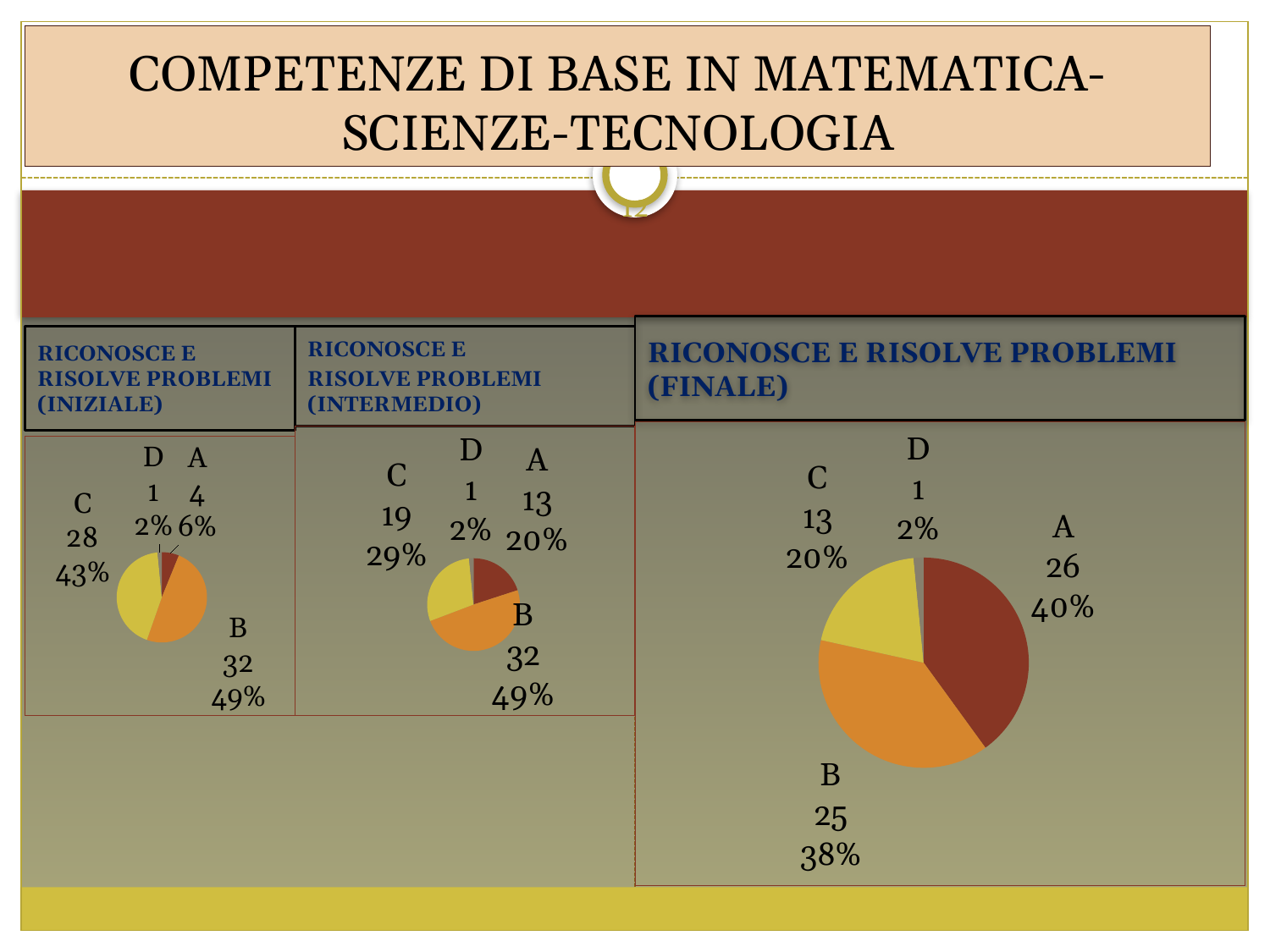

# COMPETENZE DI BASE IN MATEMATICA-SCIENZE-TECNOLOGIA
12
RICONOSCE E RISOLVE PROBLEMI (FINALE)
RICONOSCE E RISOLVE PROBLEMI (INIZIALE)
RICONOSCE E
RISOLVE PROBLEMI (INTERMEDIO)

### Chart

| Category | Vendite |
|---|---|
| A | 26.0 |
| B | 25.0 |
| C | 13.0 |
| D | 1.0 |

### Chart

| Category | Vendite |
|---|---|
| A | 13.0 |
| B | 32.0 |
| C | 19.0 |
| D | 1.0 |

### Chart

| Category | Vendite |
|---|---|
| A | 4.0 |
| B | 32.0 |
| C | 28.0 |
| D | 1.0 |